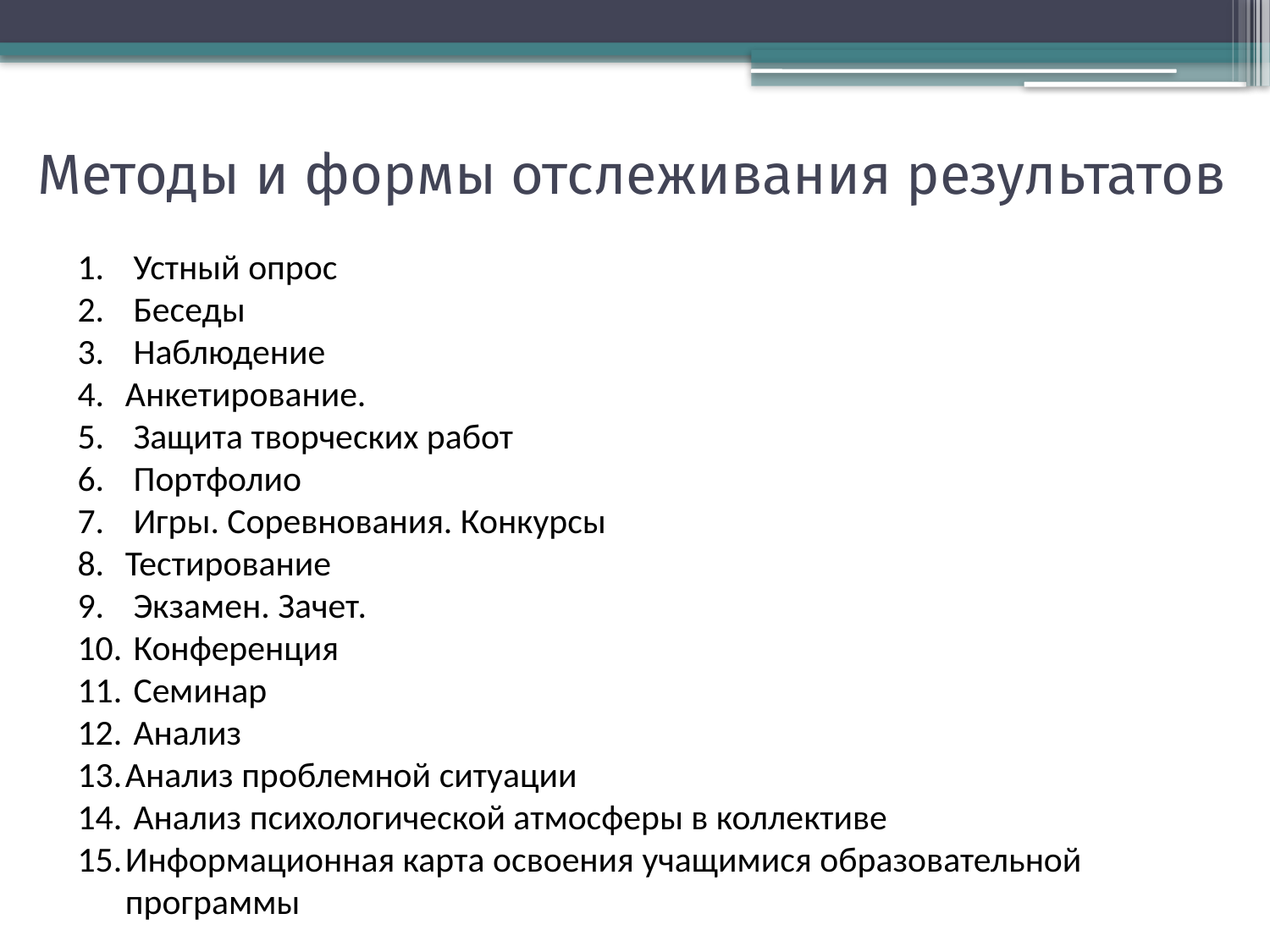

# Методы и формы отслеживания результатов
 Устный опрос
 Беседы
 Наблюдение
Анкетирование.
 Защита творческих работ
 Портфолио
 Игры. Соревнования. Конкурсы
Тестирование
 Экзамен. Зачет.
 Конференция
 Семинар
 Анализ
Анализ проблемной ситуации
 Анализ психологической атмосферы в коллективе
Информационная карта освоения учащимися образовательной программы